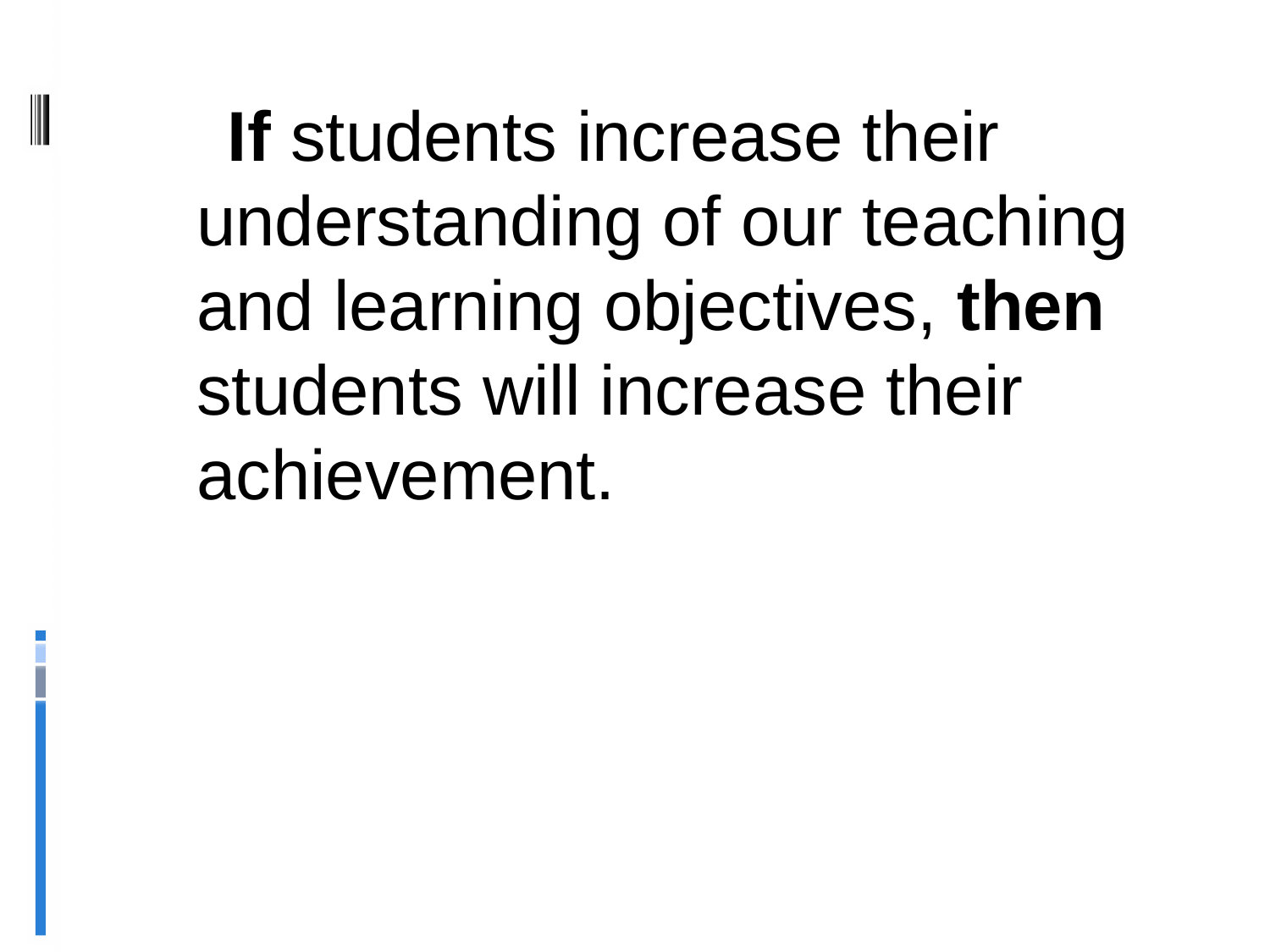

If students increase their understanding of our teaching and learning objectives, then students will increase their achievement.